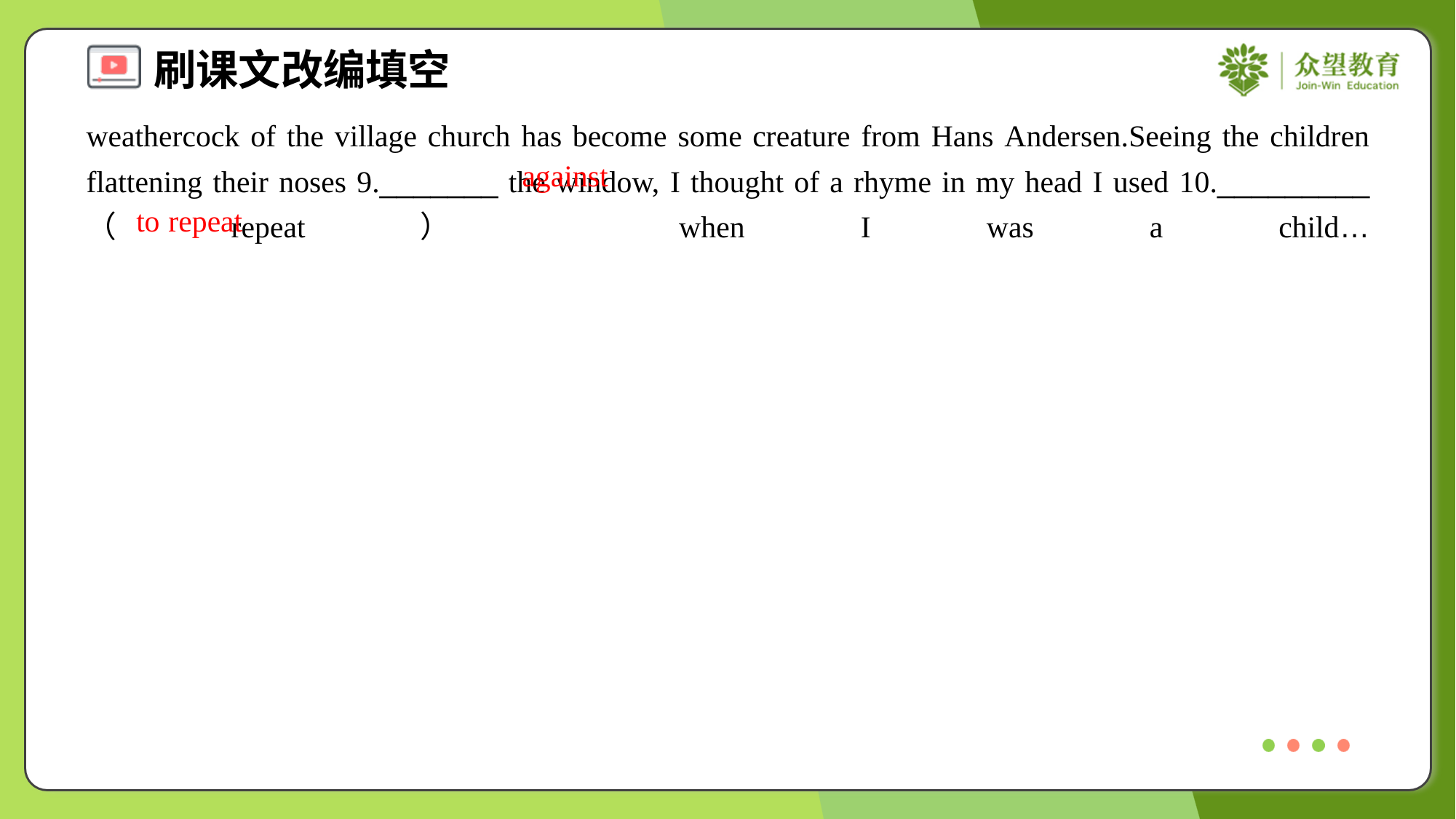

weathercock of the village church has become some creature from Hans Andersen.Seeing the children flattening their noses 9._______ the window, I thought of a rhyme in my head I used 10._________ （repeat） when I was a child…#1.2
against
to repeat